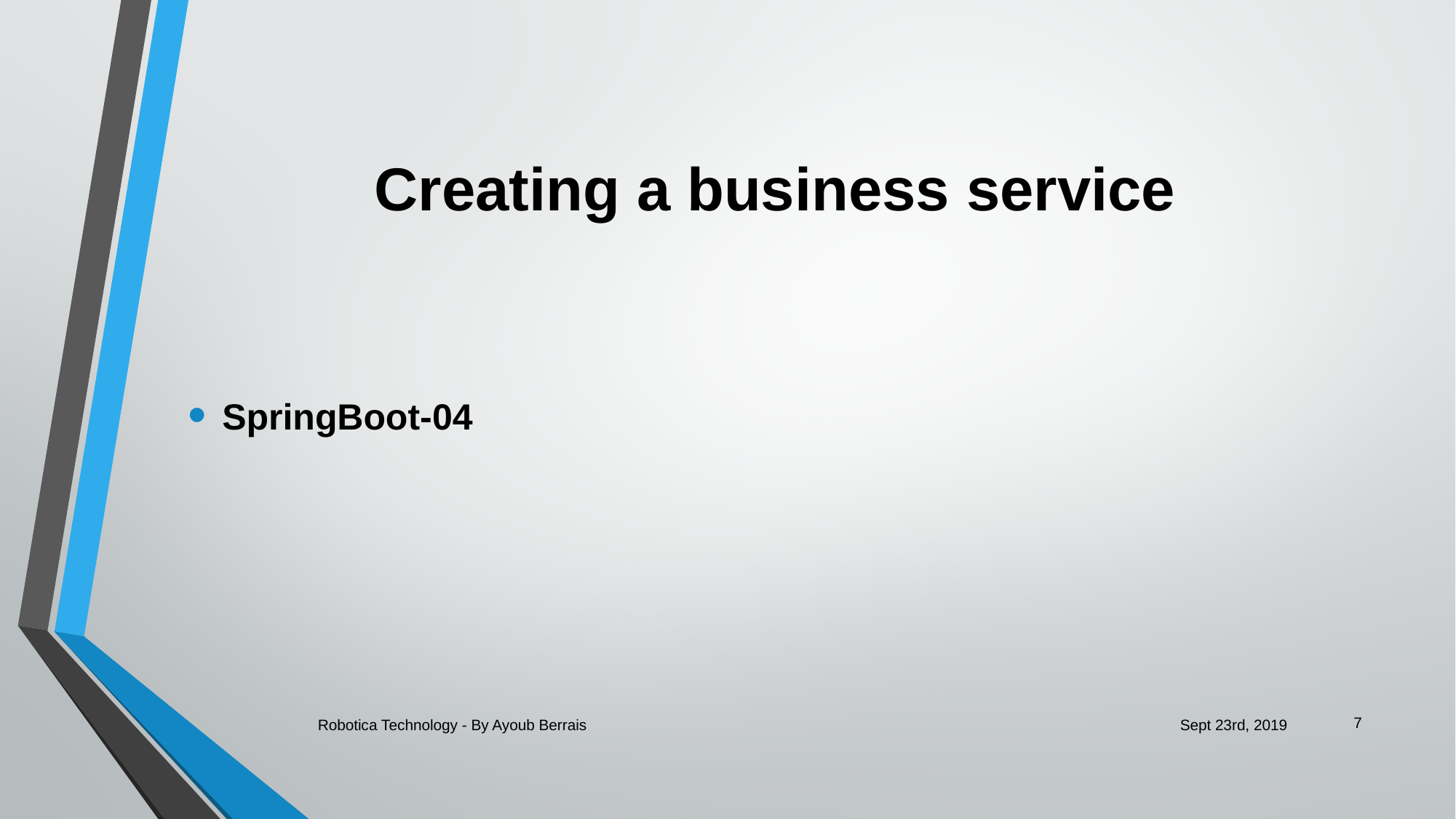

# Creating a business service
SpringBoot-04

7
Robotica Technology - By Ayoub Berrais
Sept 23rd, 2019